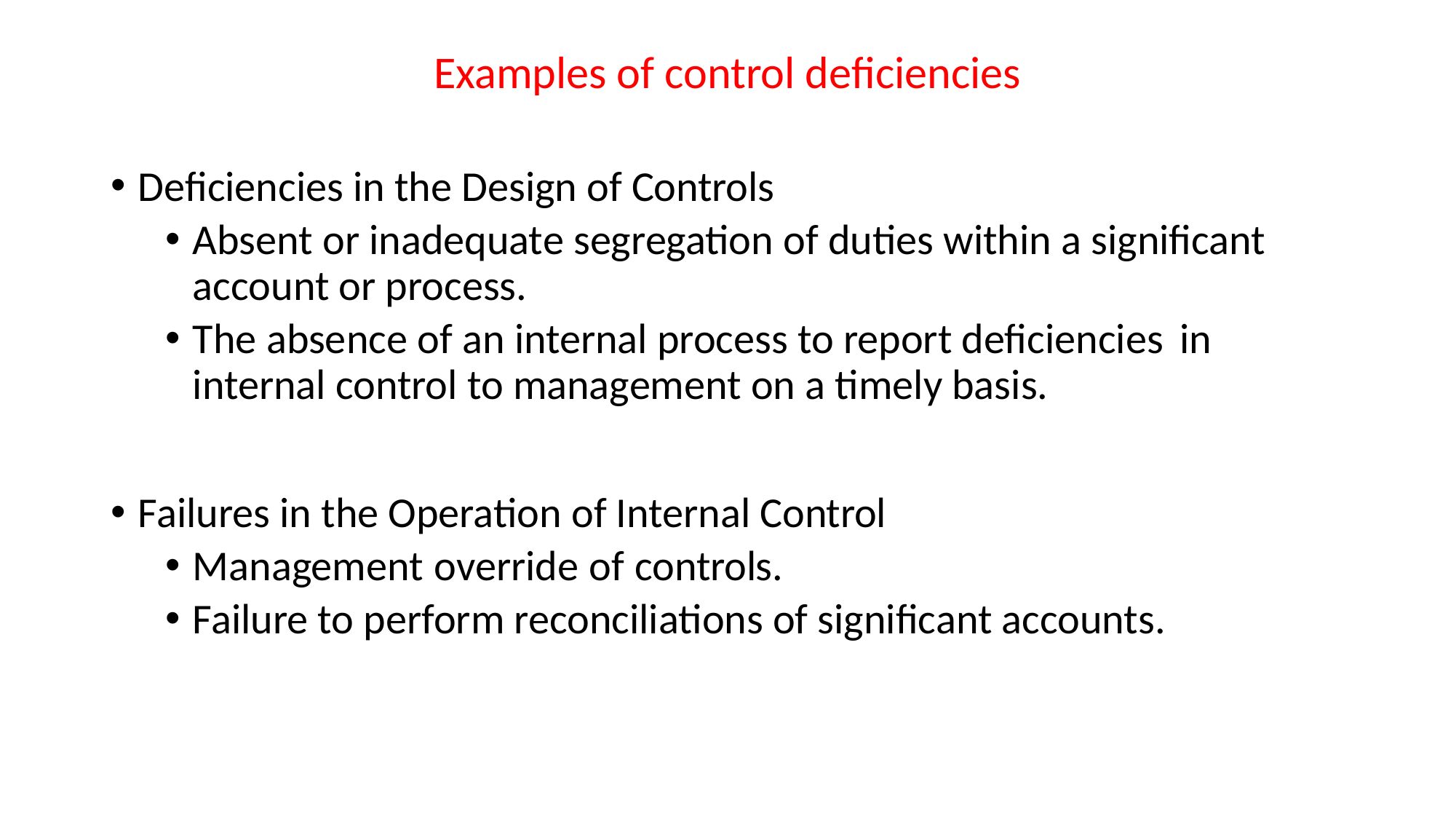

# Examples of control deficiencies
Deficiencies in the Design of Controls
Absent or inadequate segregation of duties within a significant account or process.
The absence of an internal process to report deficiencies in internal control to management on a timely basis.

Failures in the Operation of Internal Control
Management override of controls.
Failure to perform reconciliations of significant accounts.